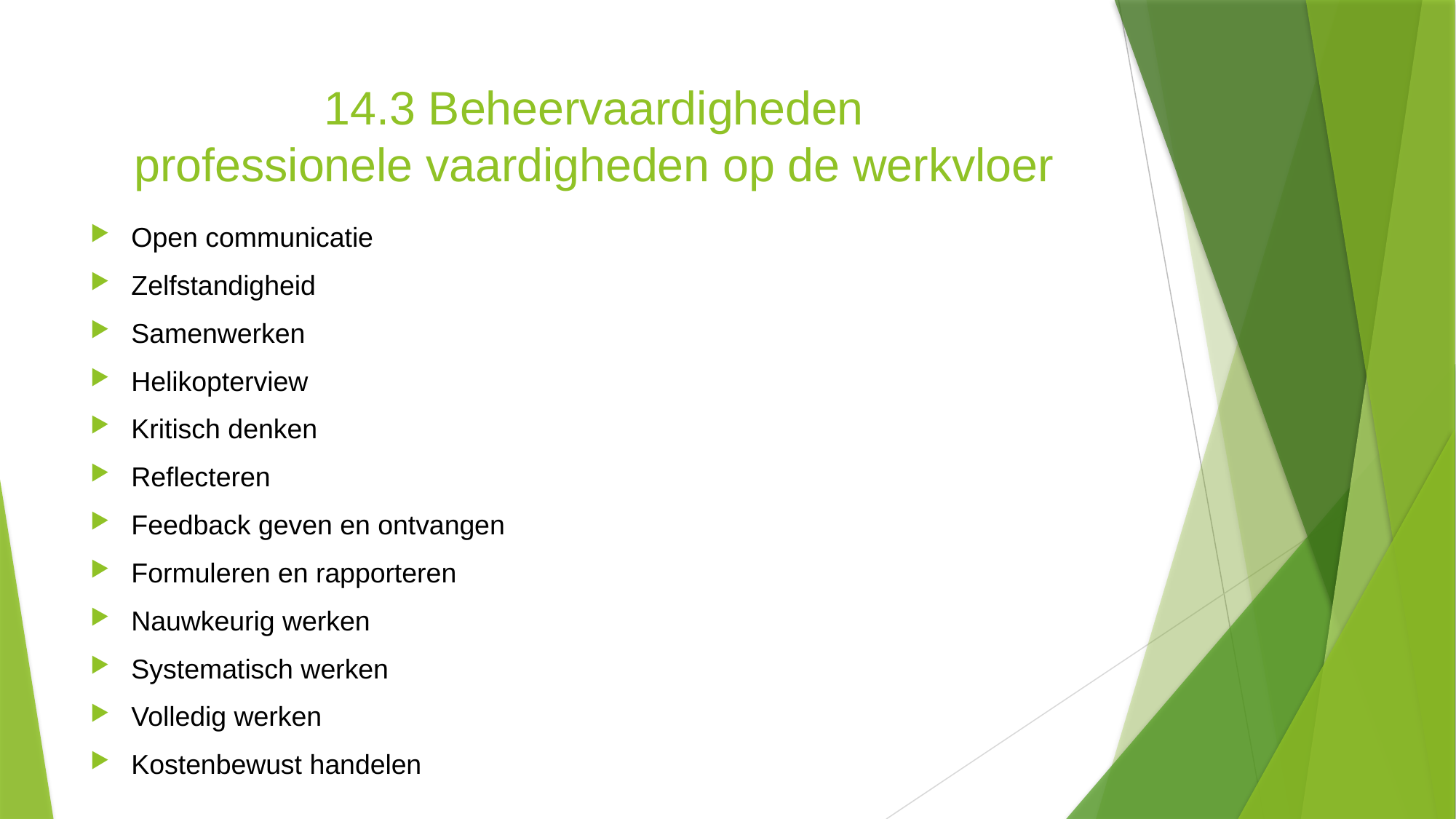

# 14.3 Beheervaardigheden professionele vaardigheden op de werkvloer
Open communicatie
Zelfstandigheid
Samenwerken
Helikopterview
Kritisch denken
Reflecteren
Feedback geven en ontvangen
Formuleren en rapporteren
Nauwkeurig werken
Systematisch werken
Volledig werken
Kostenbewust handelen